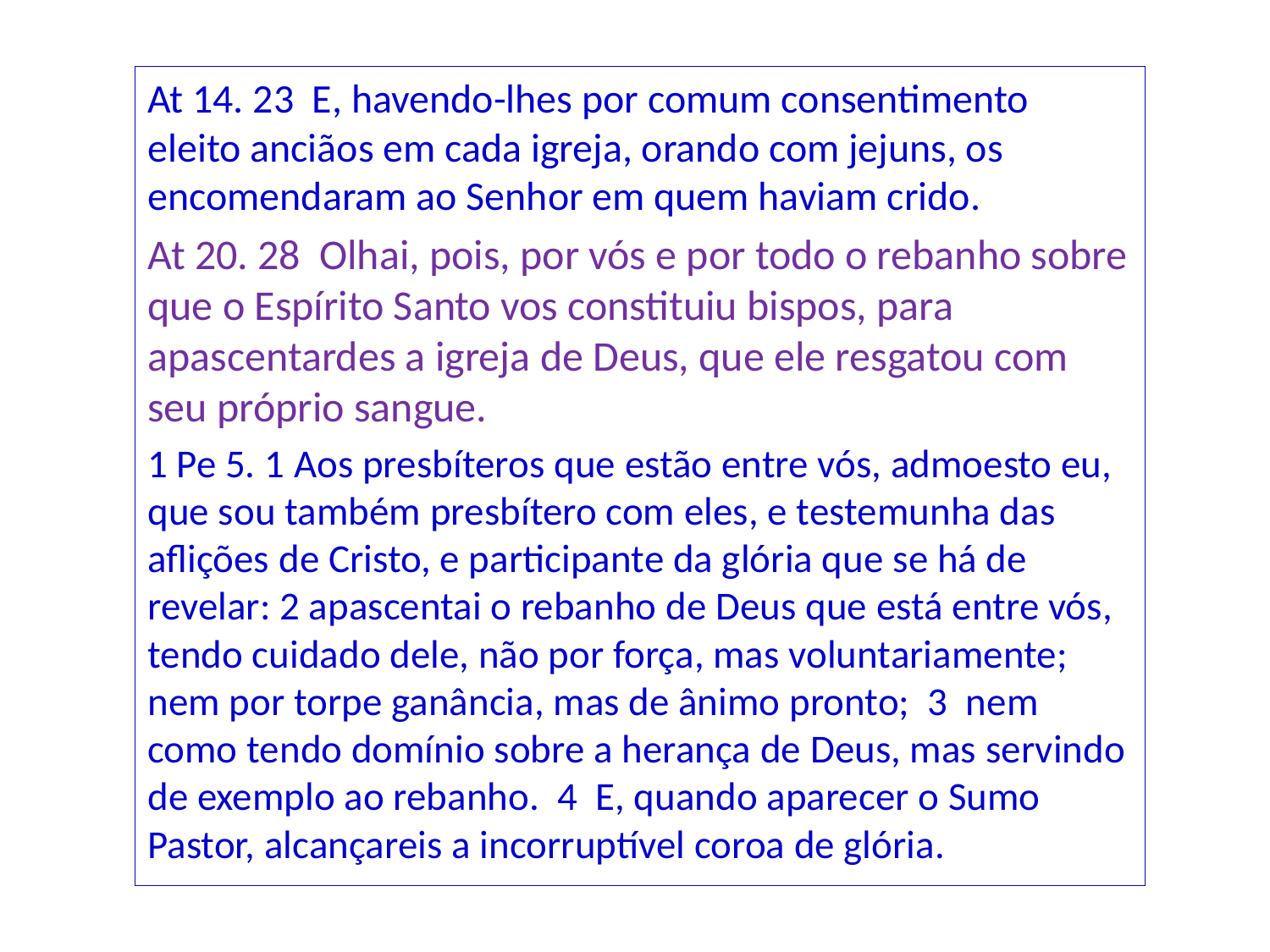

At 14. 23  E, havendo-lhes por comum consentimento eleito anciãos em cada igreja, orando com jejuns, os encomendaram ao Senhor em quem haviam crido.
At 20. 28  Olhai, pois, por vós e por todo o rebanho sobre que o Espírito Santo vos constituiu bispos, para apascentardes a igreja de Deus, que ele resgatou com seu próprio sangue.
1 Pe 5. 1 Aos presbíteros que estão entre vós, admoesto eu, que sou também presbítero com eles, e testemunha das aflições de Cristo, e participante da glória que se há de revelar: 2 apascentai o rebanho de Deus que está entre vós, tendo cuidado dele, não por força, mas voluntariamente; nem por torpe ganância, mas de ânimo pronto;  3  nem como tendo domínio sobre a herança de Deus, mas servindo de exemplo ao rebanho.  4  E, quando aparecer o Sumo Pastor, alcançareis a incorruptível coroa de glória.